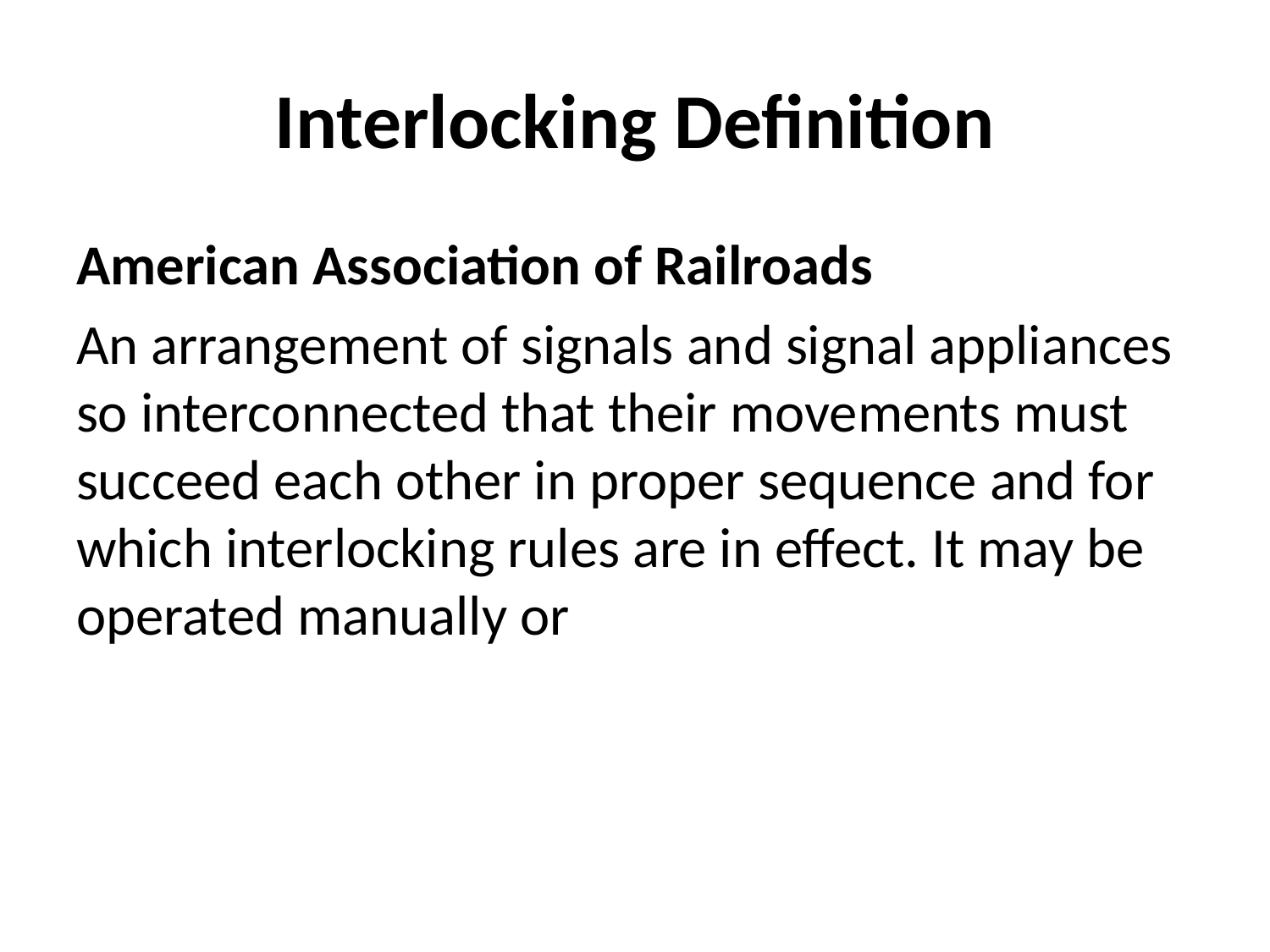

# Interlocking Definition
American Association of Railroads
An arrangement of signals and signal appliances so interconnected that their movements must succeed each other in proper sequence and for which interlocking rules are in effect. It may be operated manually or